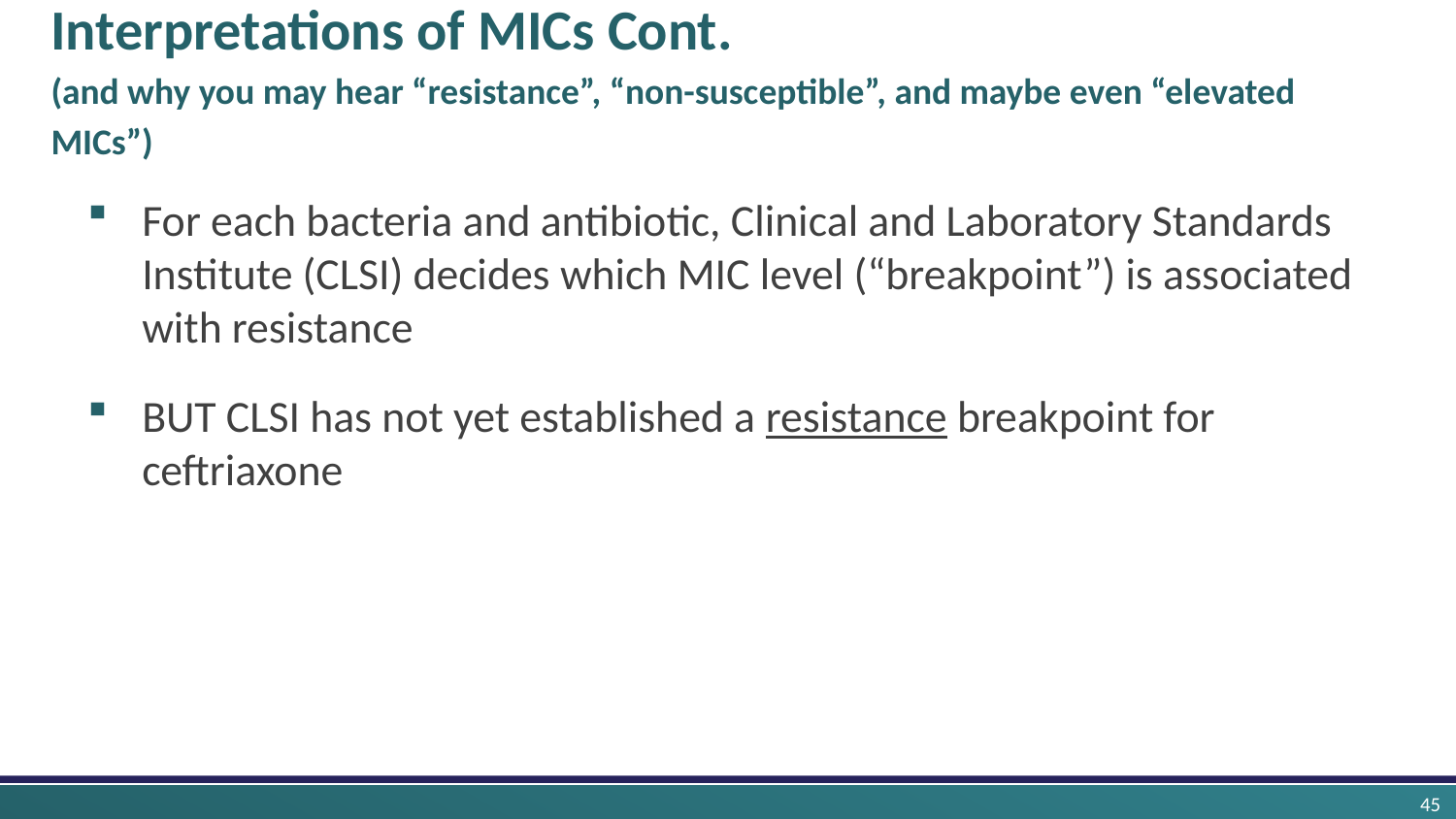

Interpretations of MICs Cont.
(and why you may hear “resistance”, “non-susceptible”, and maybe even “elevated MICs”)
For each bacteria and antibiotic, Clinical and Laboratory Standards Institute (CLSI) decides which MIC level (“breakpoint”) is associated with resistance
BUT CLSI has not yet established a resistance breakpoint for ceftriaxone

45